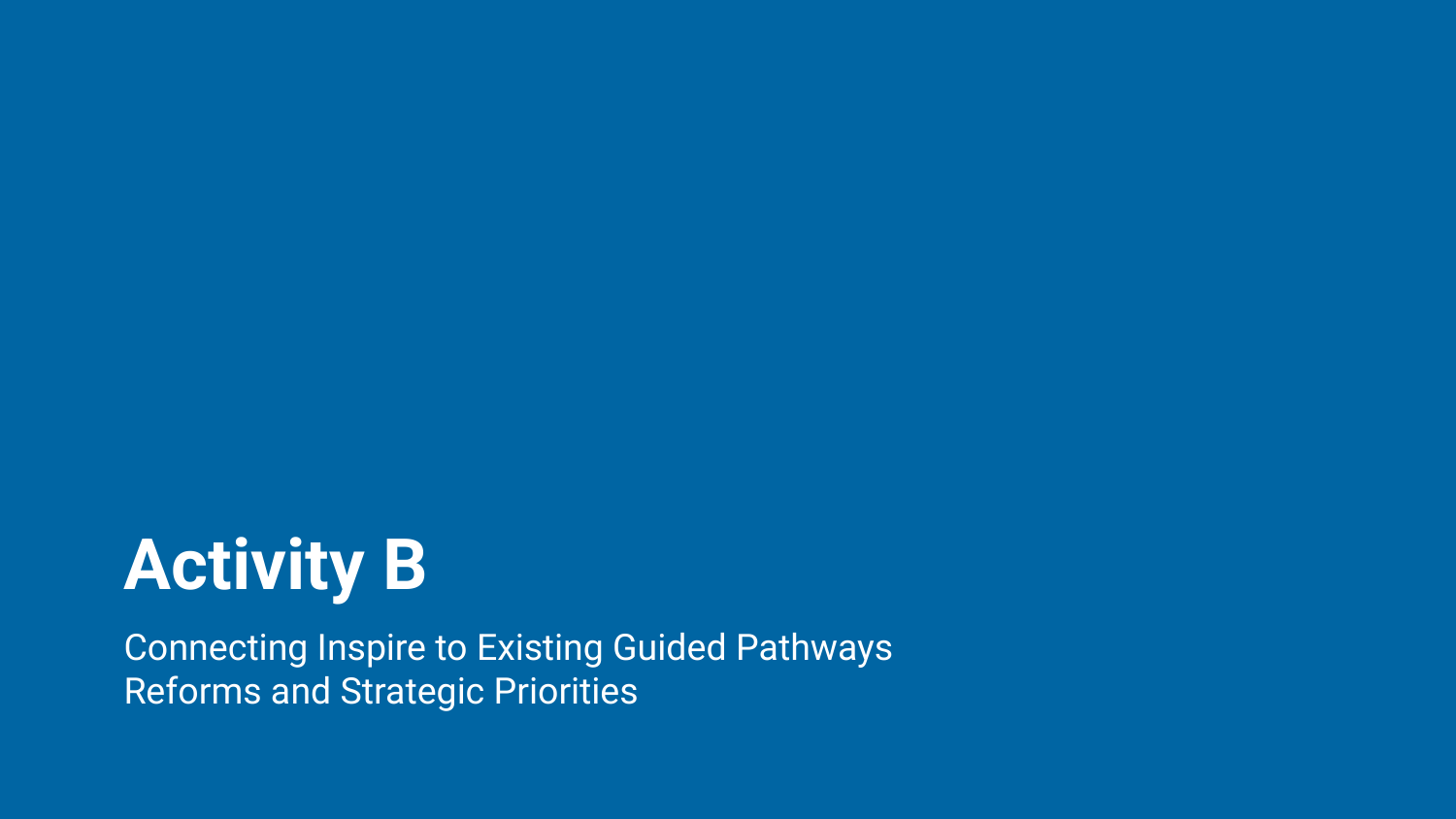

# Activity B
Connecting Inspire to Existing Guided Pathways Reforms and Strategic Priorities